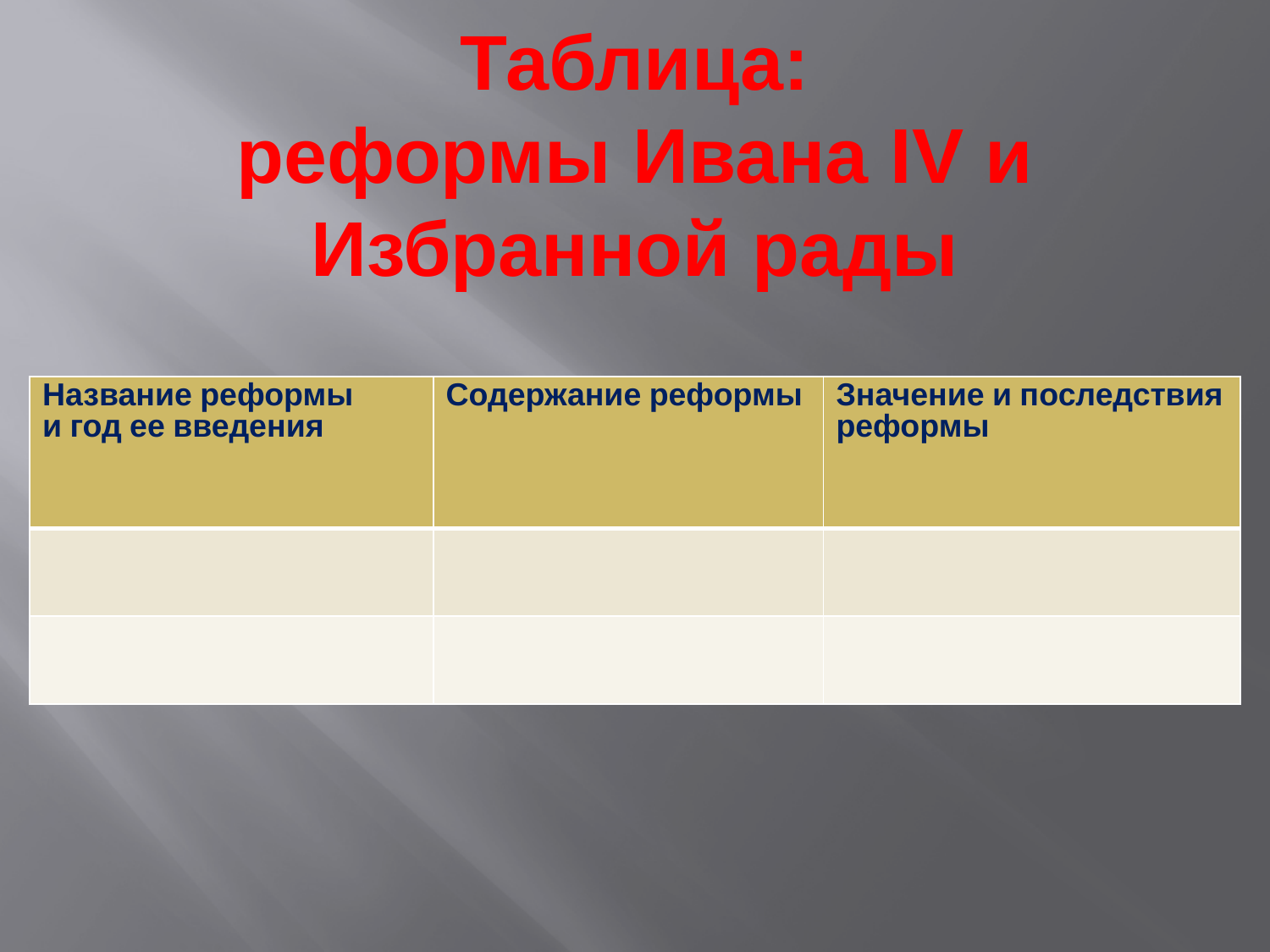

# Таблица: реформы Ивана IV и Избранной рады
| Название реформы и год ее введения | Содержание реформы | Значение и последствия реформы |
| --- | --- | --- |
|  |  |  |
|  |  |  |